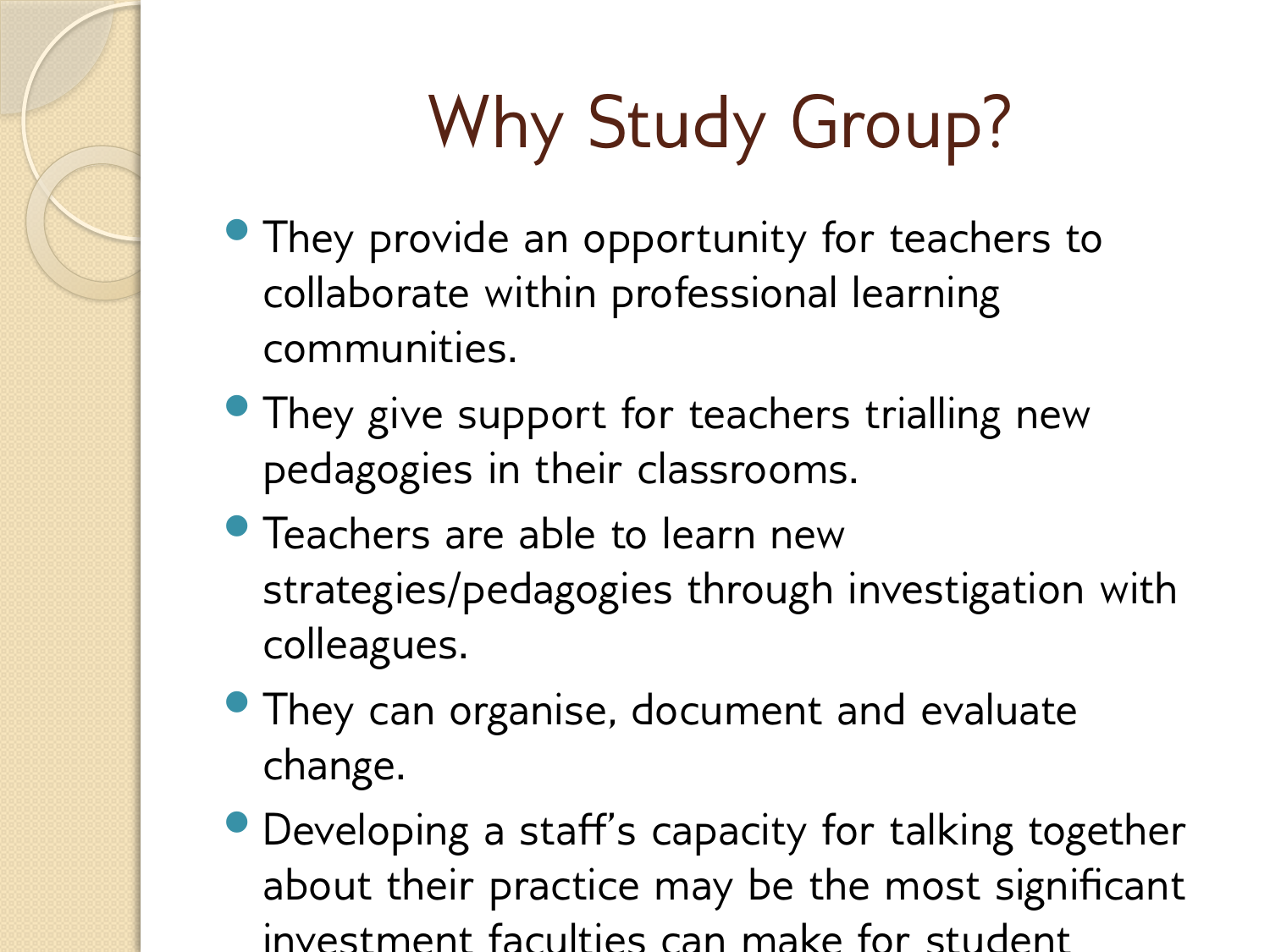

# Why Study Group?
They provide an opportunity for teachers to collaborate within professional learning communities.
They give support for teachers trialling new pedagogies in their classrooms.
Teachers are able to learn new strategies/pedagogies through investigation with colleagues.
They can organise, document and evaluate change.
Developing a staff’s capacity for talking together about their practice may be the most significant investment faculties can make for student learning.